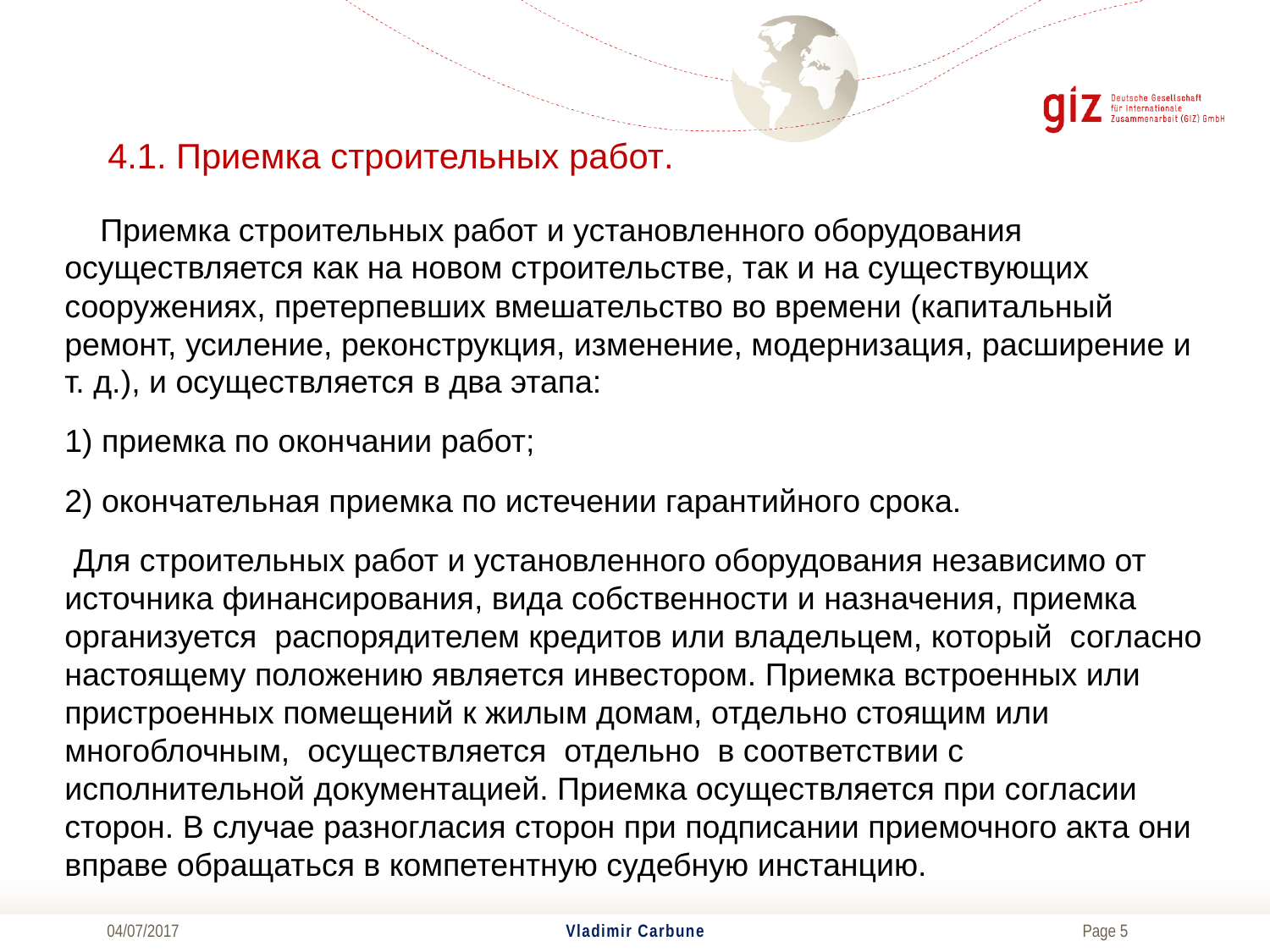

# 4.1. Приемка строительных работ.
    Приемка строительных работ и установленного оборудования осуществляется как на новом строительстве, так и на существующих сооружениях, претерпевших вмешательство во времени (капитальный ремонт, усиление, реконструкция, изменение, модернизация, расширение и т. д.), и осуществляется в два этапа:
1) приемка по окончании работ;
2) окончательная приемка по истечении гарантийного срока.
 Для строительных работ и установленного оборудования независимо от источника финансирования, вида собственности и назначения, приемка организуется  распорядителем кредитов или владельцем, который  согласно настоящему положению является инвестором. Приемка встроенных или пристроенных помещений к жилым домам, отдельно стоящим или многоблочным,  осуществляется  отдельно  в соответствии с исполнительной документацией. Приемка осуществляется при согласии сторон. В случае разногласия сторон при подписании приемочного акта они вправе обращаться в компетентную судебную инстанцию.

04/07/2017
Vladimir Carbune